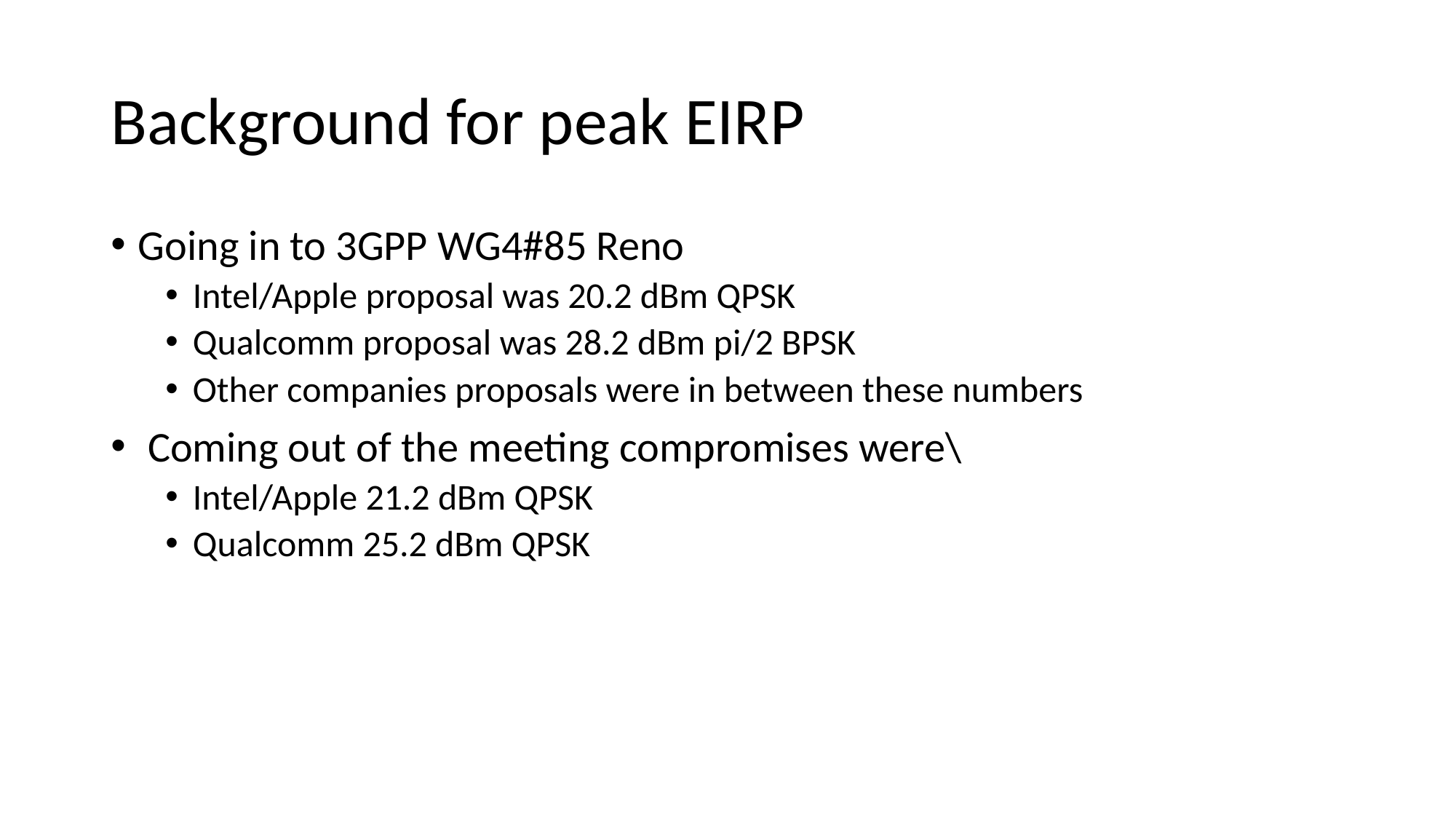

# Background for peak EIRP
Going in to 3GPP WG4#85 Reno
Intel/Apple proposal was 20.2 dBm QPSK
Qualcomm proposal was 28.2 dBm pi/2 BPSK
Other companies proposals were in between these numbers
 Coming out of the meeting compromises were\
Intel/Apple 21.2 dBm QPSK
Qualcomm 25.2 dBm QPSK